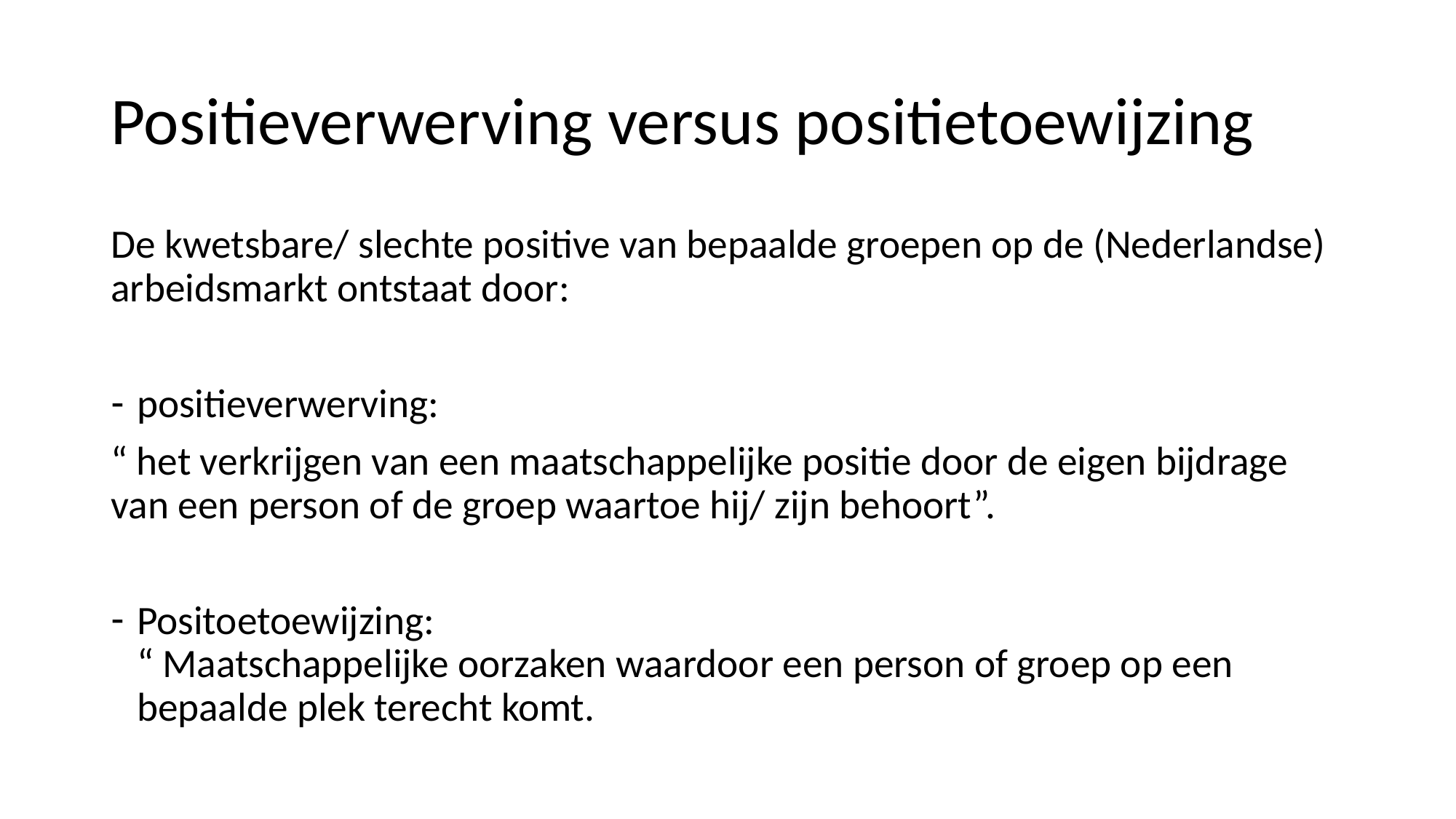

# Positieverwerving versus positietoewijzing
De kwetsbare/ slechte positive van bepaalde groepen op de (Nederlandse) arbeidsmarkt ontstaat door:

positieverwerving:
“ het verkrijgen van een maatschappelijke positie door de eigen bijdrage van een person of de groep waartoe hij/ zijn behoort”.

Positoetoewijzing:
“ Maatschappelijke oorzaken waardoor een person of groep op een bepaalde plek terecht komt.